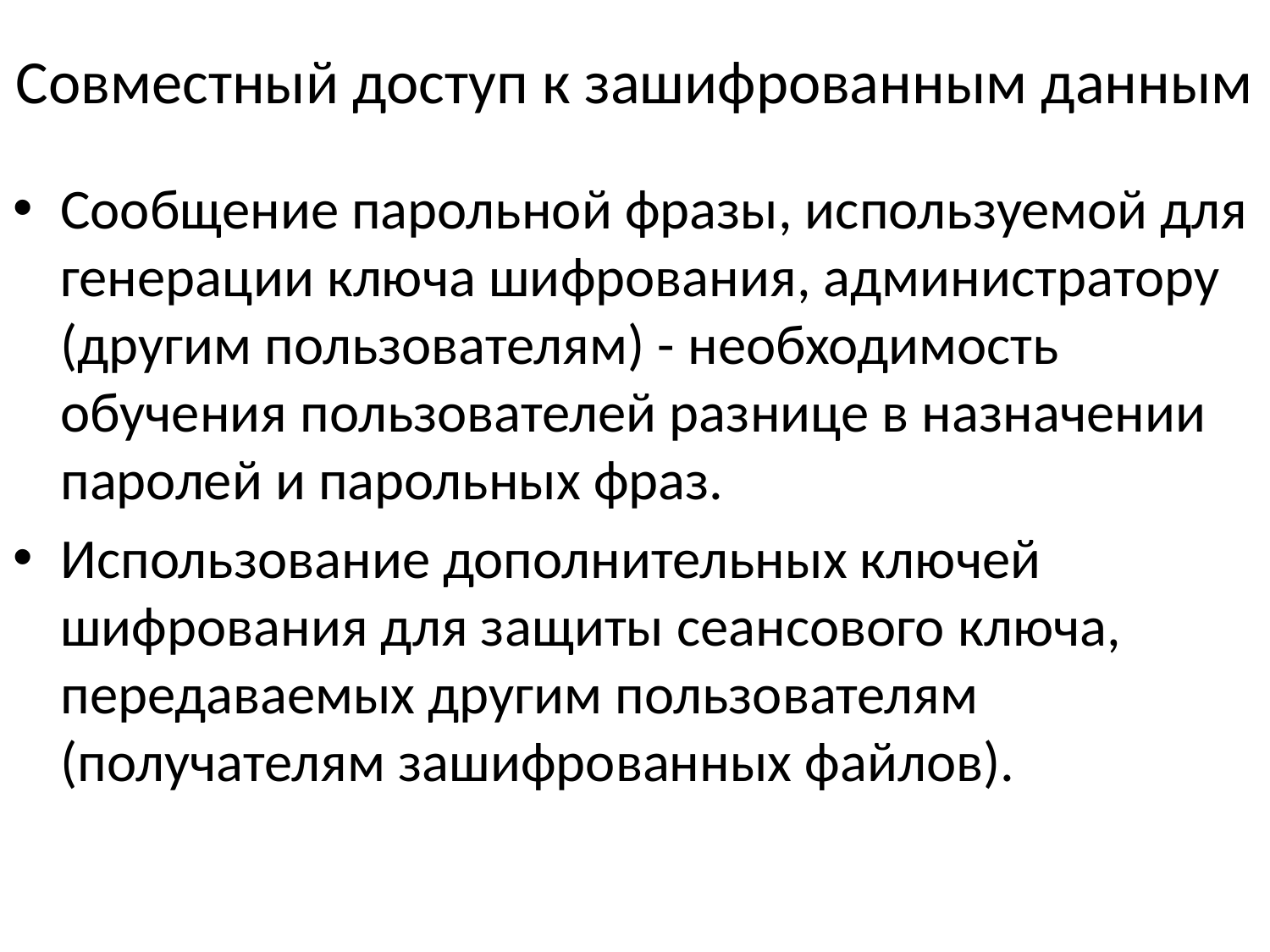

# Совместный доступ к зашифрованным данным
Сообщение парольной фразы, используемой для генерации ключа шифрования, администратору (другим пользователям) - необходимость обучения пользователей разнице в назначении паролей и парольных фраз.
Использование дополнительных ключей шифрования для защиты сеансового ключа, передаваемых другим пользователям (получателям зашифрованных файлов).